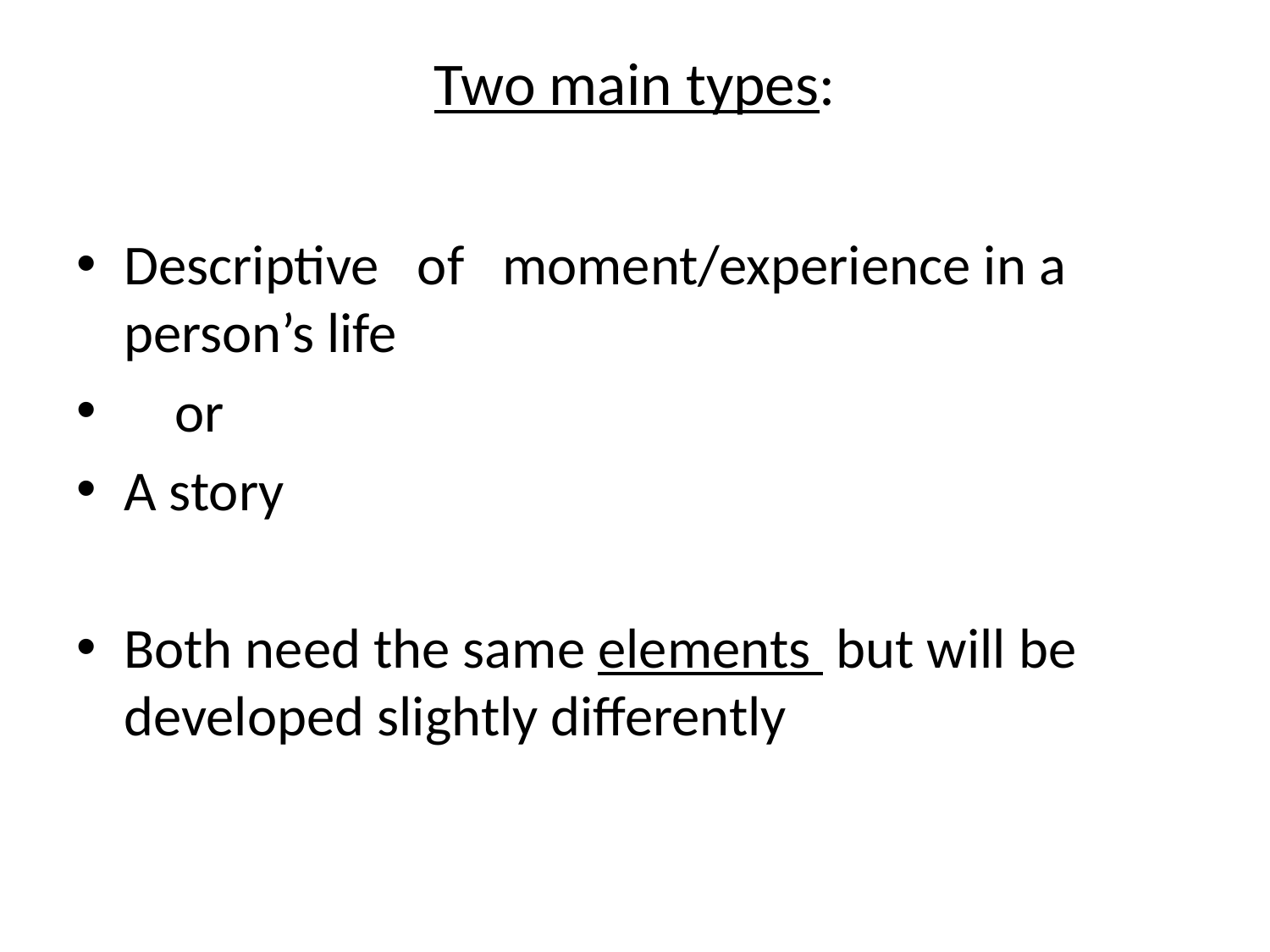

# Two main types:
Descriptive   of   moment/experience in a person’s life
    or
A story

Both need the same elements  but will be developed slightly differently